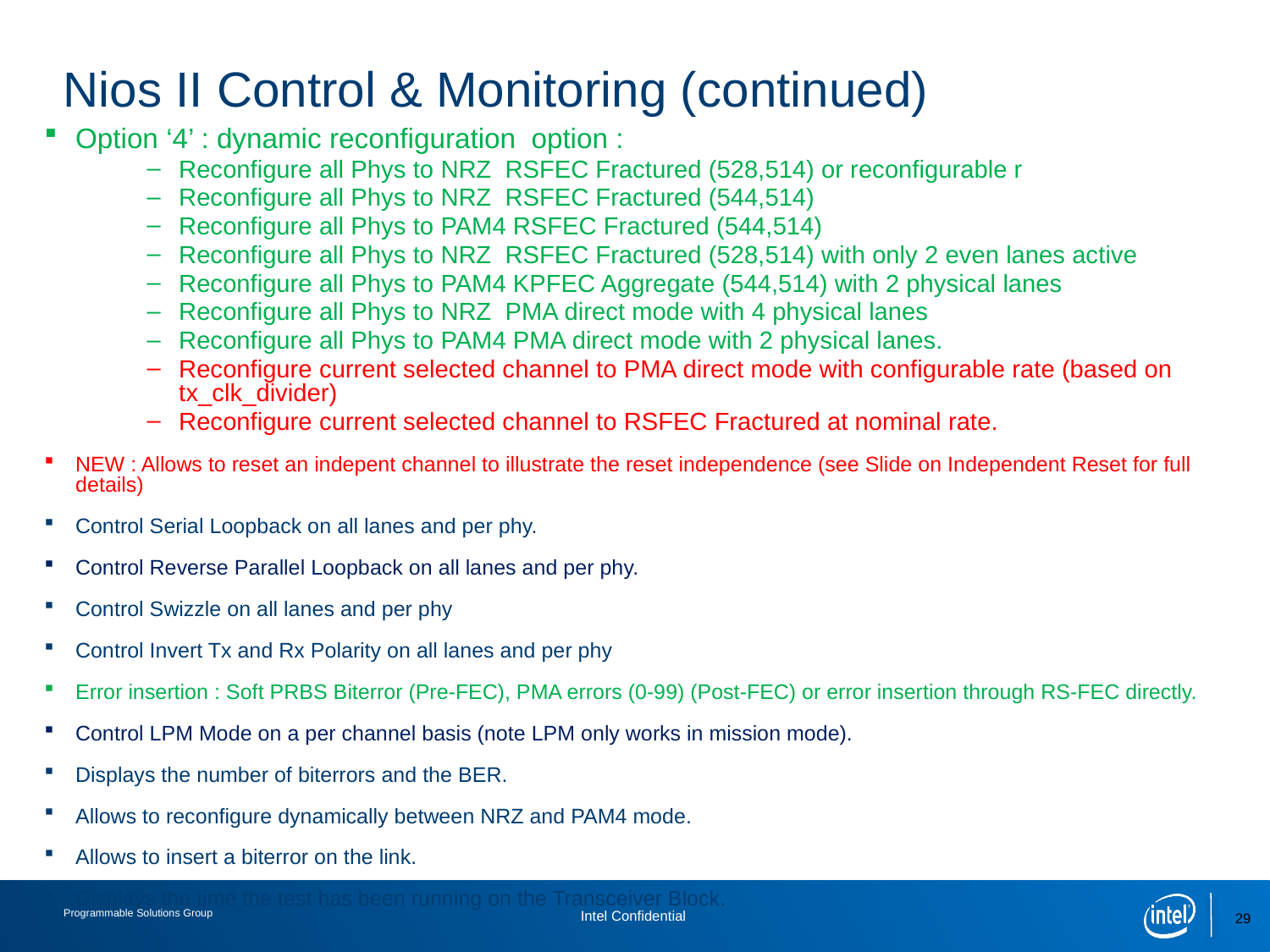

# Nios II Control & Monitoring (continued)
Option ‘4’ : dynamic reconfiguration  option :
Reconfigure all Phys to NRZ  RSFEC Fractured (528,514) or reconfigurable r
Reconfigure all Phys to NRZ  RSFEC Fractured (544,514)
Reconfigure all Phys to PAM4 RSFEC Fractured (544,514)
Reconfigure all Phys to NRZ  RSFEC Fractured (528,514) with only 2 even lanes active
Reconfigure all Phys to PAM4 KPFEC Aggregate (544,514) with 2 physical lanes
Reconfigure all Phys to NRZ  PMA direct mode with 4 physical lanes
Reconfigure all Phys to PAM4 PMA direct mode with 2 physical lanes.
Reconfigure current selected channel to PMA direct mode with configurable rate (based on tx_clk_divider)
Reconfigure current selected channel to RSFEC Fractured at nominal rate.
NEW : Allows to reset an indepent channel to illustrate the reset independence (see Slide on Independent Reset for full details)
Control Serial Loopback on all lanes and per phy.
Control Reverse Parallel Loopback on all lanes and per phy.
Control Swizzle on all lanes and per phy
Control Invert Tx and Rx Polarity on all lanes and per phy
Error insertion : Soft PRBS Biterror (Pre-FEC), PMA errors (0-99) (Post-FEC) or error insertion through RS-FEC directly.
Control LPM Mode on a per channel basis (note LPM only works in mission mode).
Displays the number of biterrors and the BER.
Allows to reconfigure dynamically between NRZ and PAM4 mode.
Allows to insert a biterror on the link.
Displays the time the test has been running on the Transceiver Block.

29